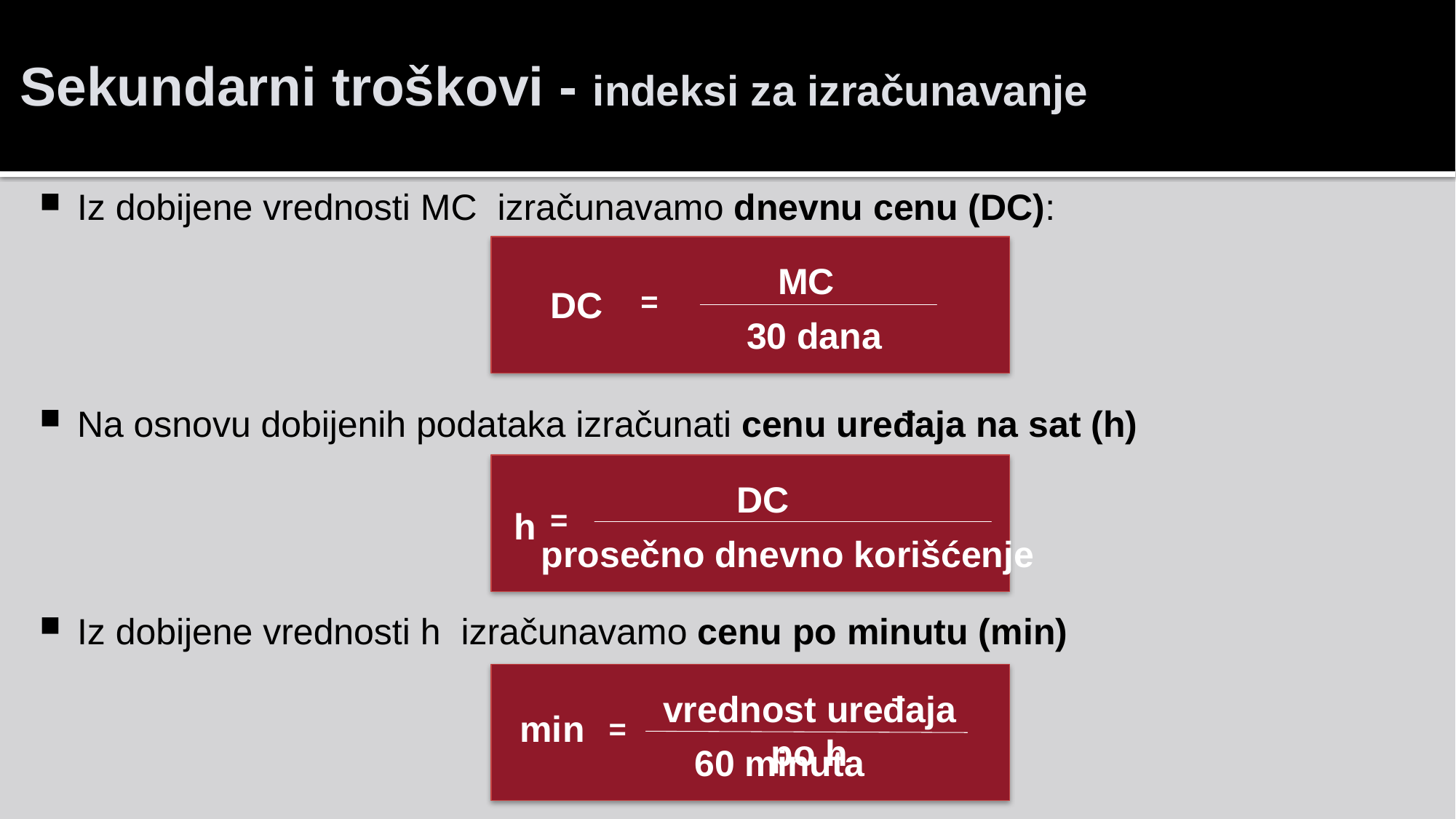

# Sekundarni troškovi - indeksi za izračunavanje
Iz dobijene vrednosti MC  izračunavamo dnevnu cenu (DC):

Na osnovu dobijenih podataka izračunati cenu uređaja na sat (h)

Iz dobijene vrednosti h  izračunavamo cenu po minutu (min)

MC
DC
=
30 dana

DC
=
h
prosečno dnevno korišćenje

vrednost uređaja po h
min
=
60 minuta